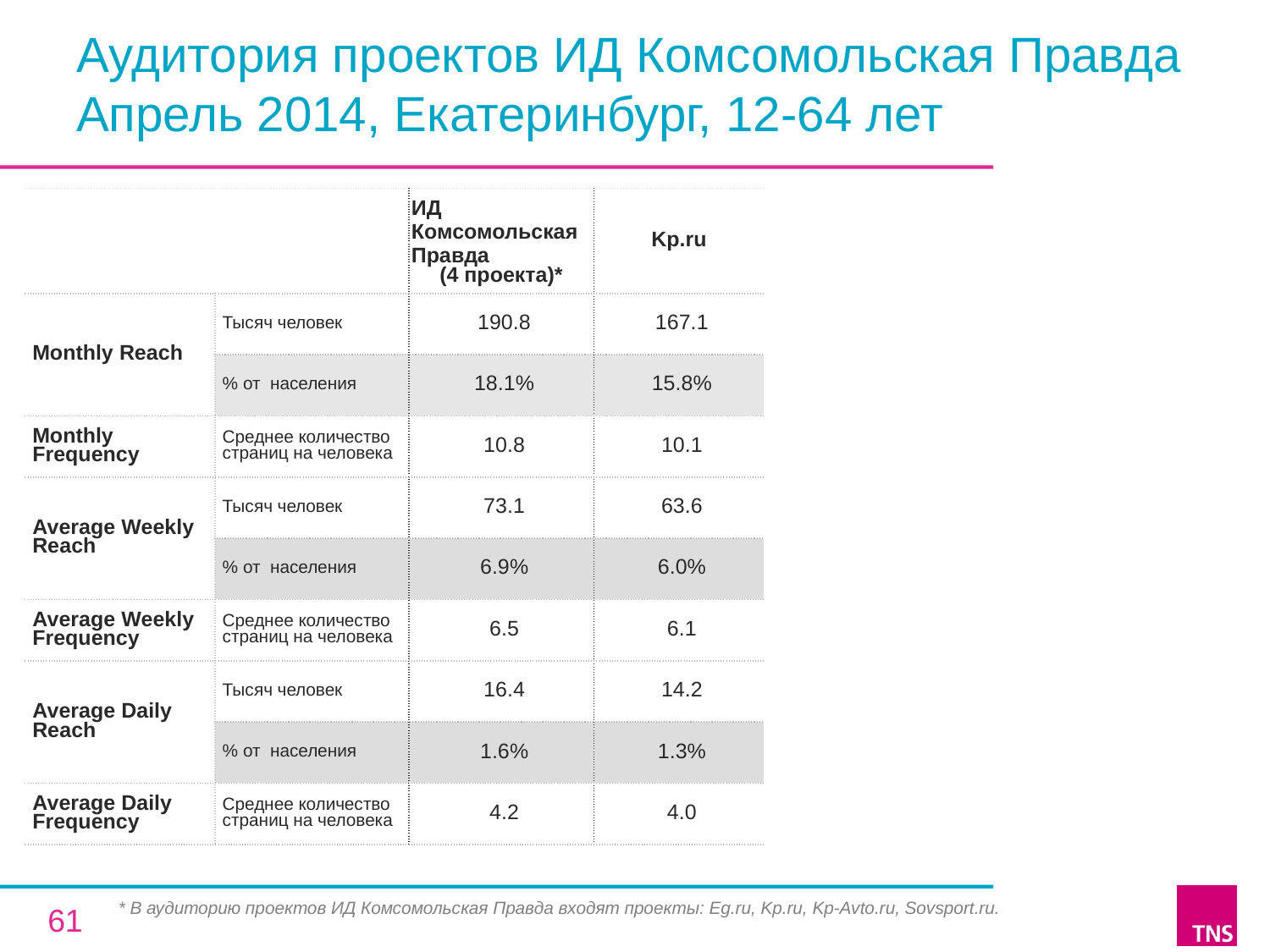

# Аудитория проектов ИД Комсомольская Правда Апрель 2014, Екатеринбург, 12-64 лет
|  |  | ИД Комсомольская Правда (4 проекта)\* | Kp.ru |
| --- | --- | --- | --- |
| Monthly Reach | Тысяч человек | 190.8 | 167.1 |
|  | % от населения | 18.1% | 15.8% |
| Monthly Frequency | Среднее количество страниц на человека | 10.8 | 10.1 |
| Average Weekly Reach | Тысяч человек | 73.1 | 63.6 |
|  | % от населения | 6.9% | 6.0% |
| Average Weekly Frequency | Среднее количество страниц на человека | 6.5 | 6.1 |
| Average Daily Reach | Тысяч человек | 16.4 | 14.2 |
|  | % от населения | 1.6% | 1.3% |
| Average Daily Frequency | Среднее количество страниц на человека | 4.2 | 4.0 |
* В аудиторию проектов ИД Комсомольская Правда входят проекты: Eg.ru, Kp.ru, Kp-Avto.ru, Sovsport.ru.
61